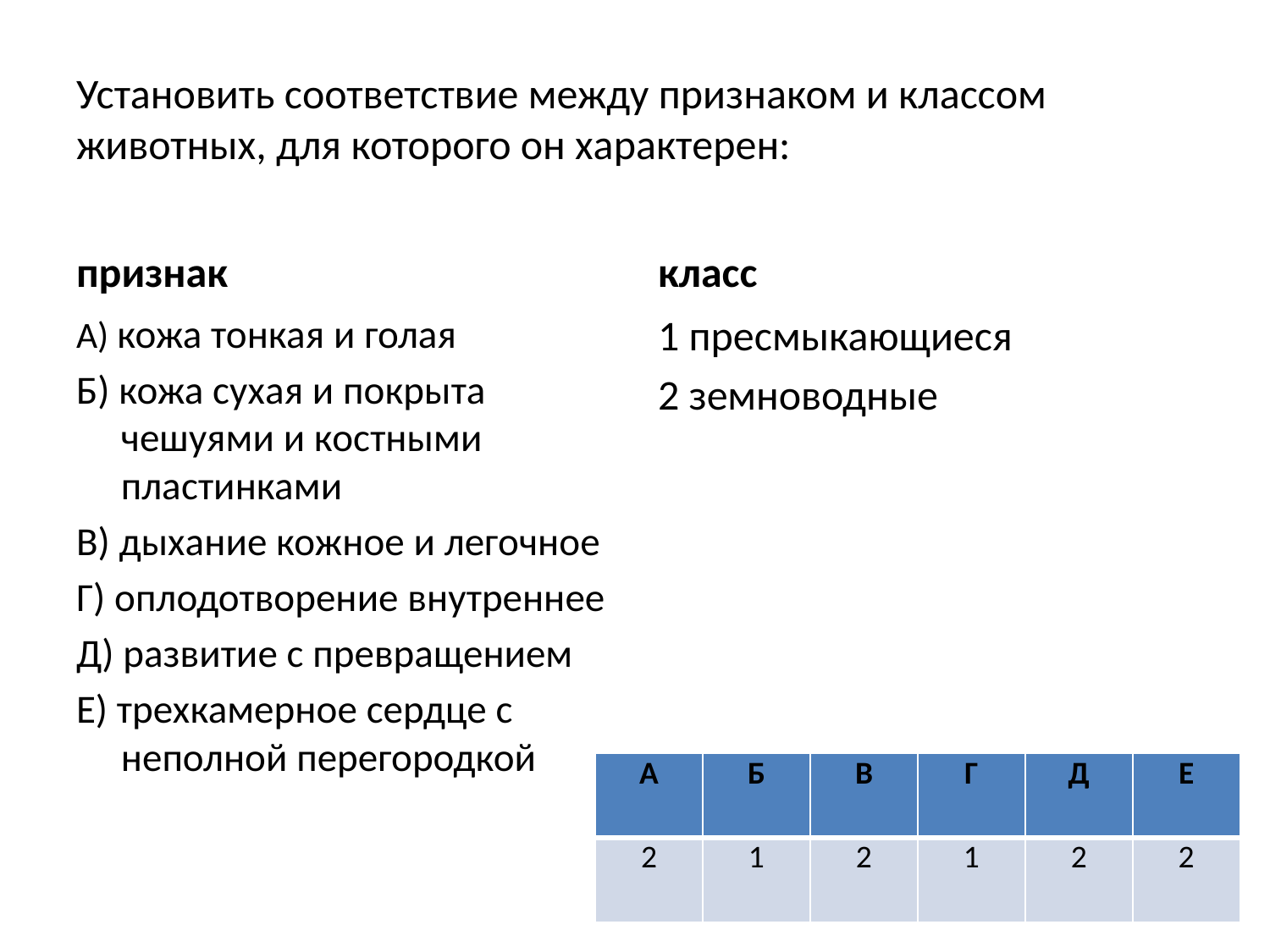

# Установить соответствие между признаком и классом животных, для которого он характерен:
признак
класс
А) кожа тонкая и голая
Б) кожа сухая и покрыта чешуями и костными пластинками
В) дыхание кожное и легочное
Г) оплодотворение внутреннее
Д) развитие с превращением
Е) трехкамерное сердце с неполной перегородкой
1 пресмыкающиеся
2 земноводные
| А | Б | В | Г | Д | Е |
| --- | --- | --- | --- | --- | --- |
| 2 | 1 | 2 | 1 | 2 | 2 |